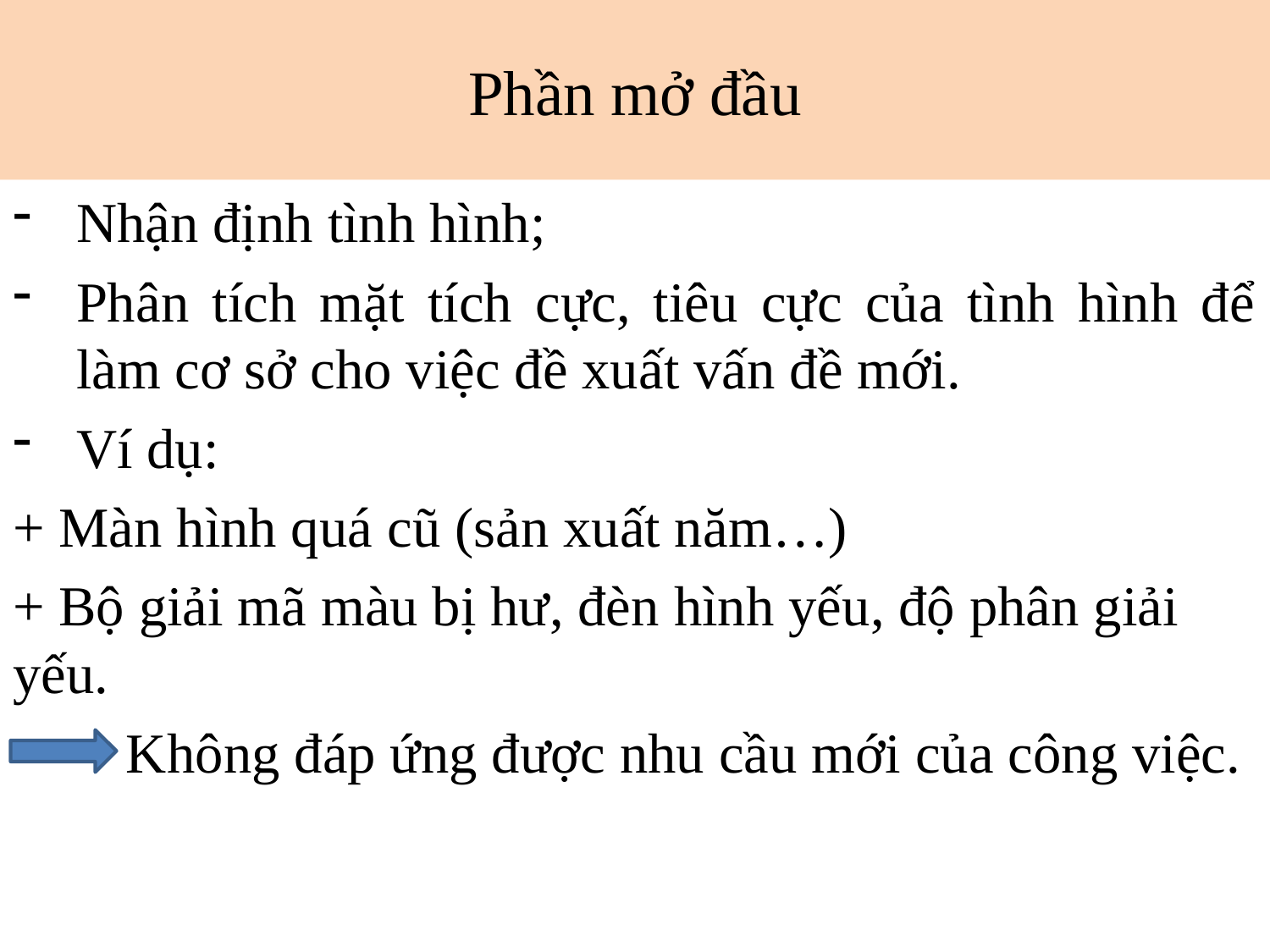

# Phần mở đầu
Nhận định tình hình;
Phân tích mặt tích cực, tiêu cực của tình hình để làm cơ sở cho việc đề xuất vấn đề mới.
Ví dụ:
+ Màn hình quá cũ (sản xuất năm…)
+ Bộ giải mã màu bị hư, đèn hình yếu, độ phân giải yếu.
        Không đáp ứng được nhu cầu mới của công việc.